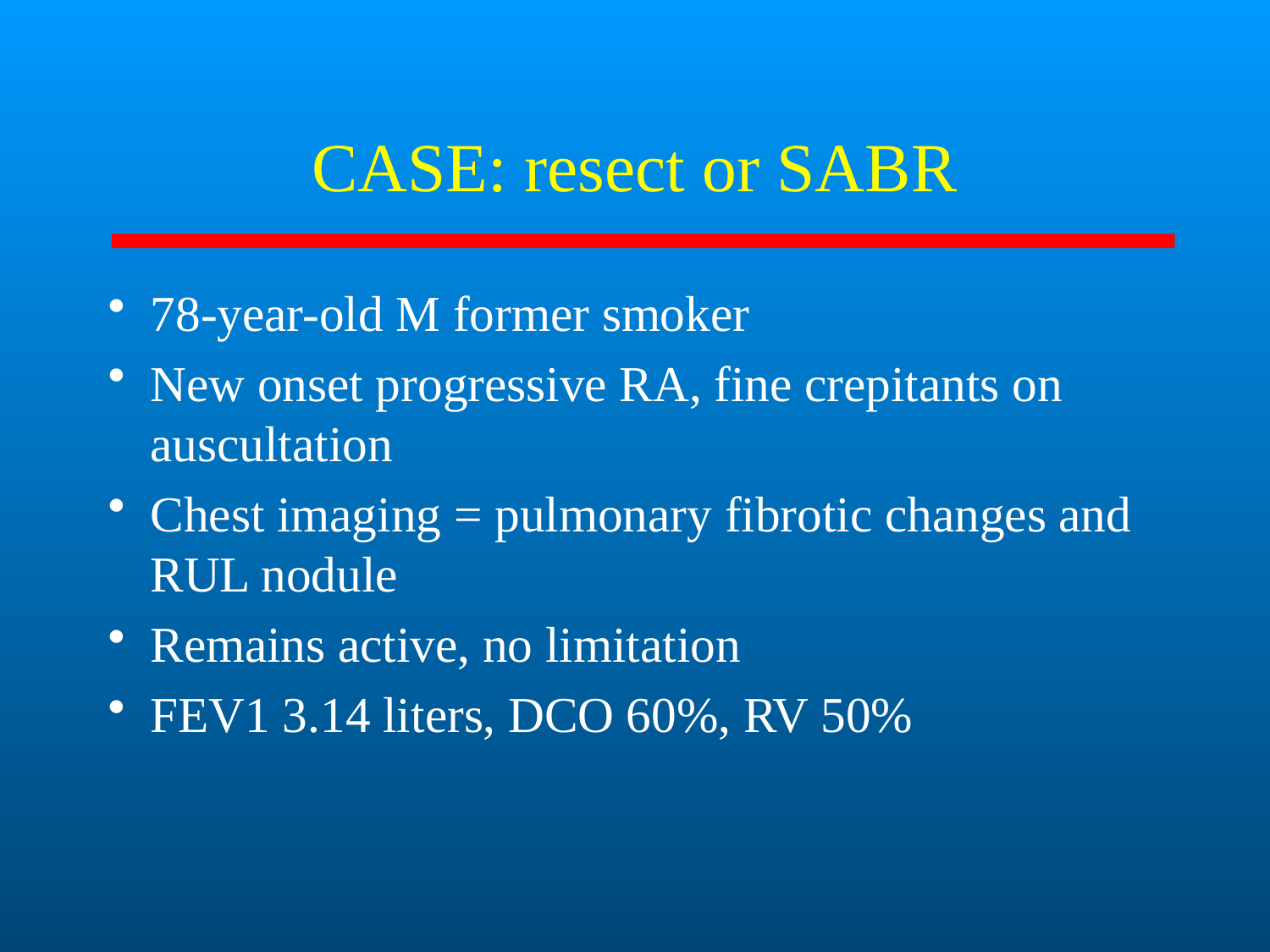

# CASE: resect or SABR

78-year-old M former smoker
New onset progressive RA, fine crepitants on auscultation
Chest imaging = pulmonary fibrotic changes and RUL nodule
Remains active, no limitation
FEV1 3.14 liters, DCO 60%, RV 50%